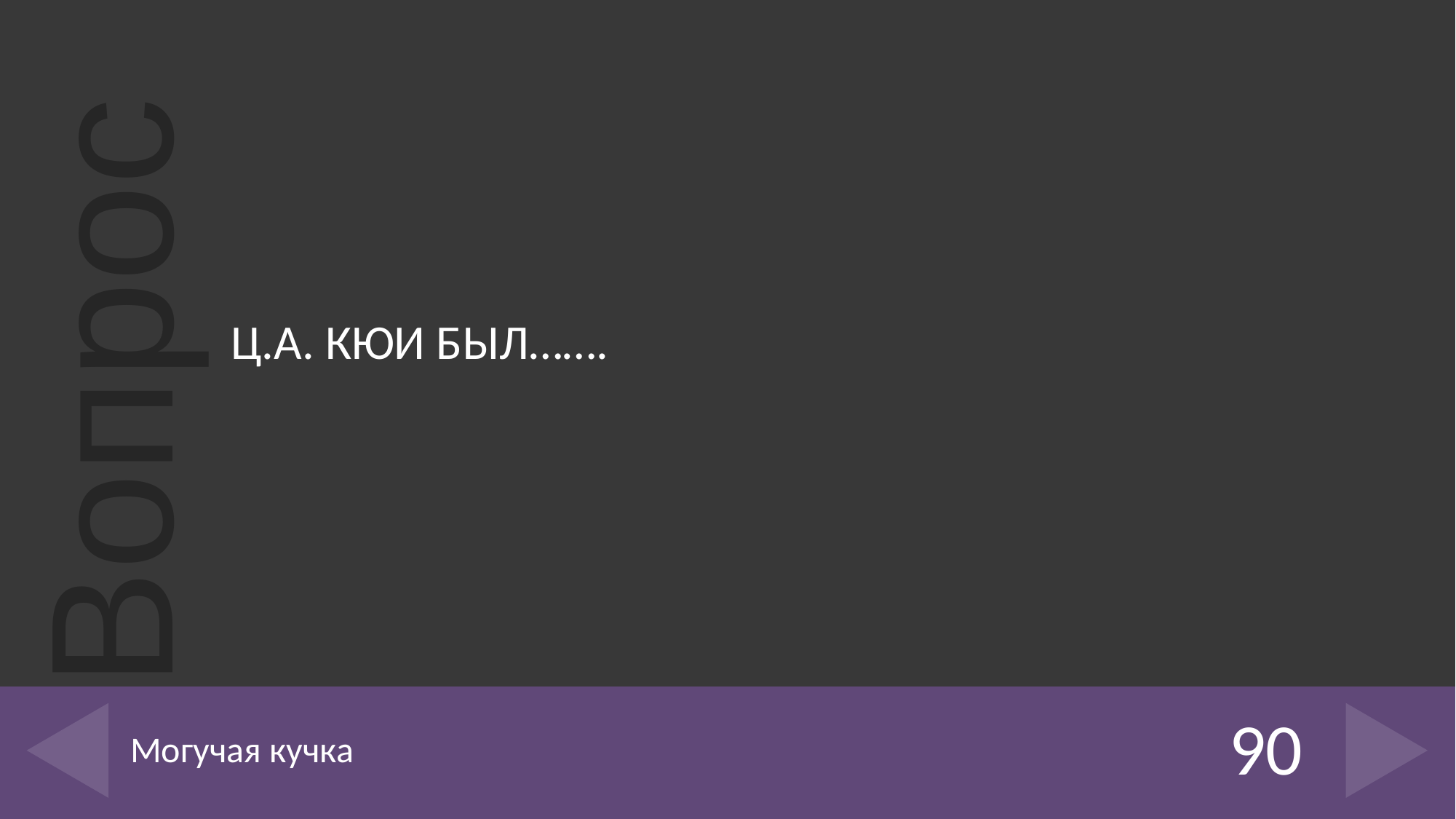

Ц.А. КЮИ БЫЛ…….
# Могучая кучка
90